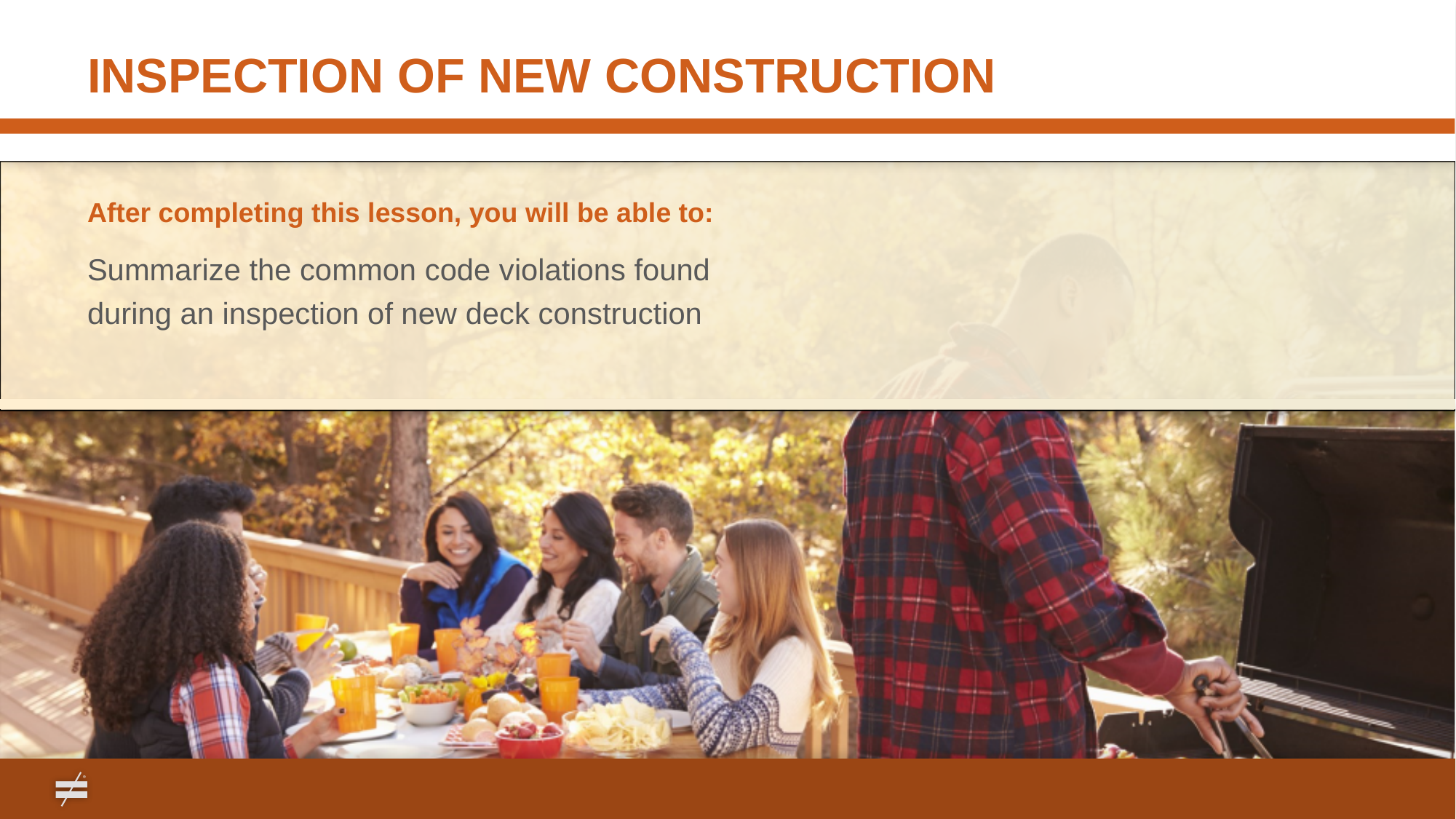

# INSPECTION OF NEW CONSTRUCTION
After completing this lesson, you will be able to:
Summarize the common code violations found
during an inspection of new deck construction